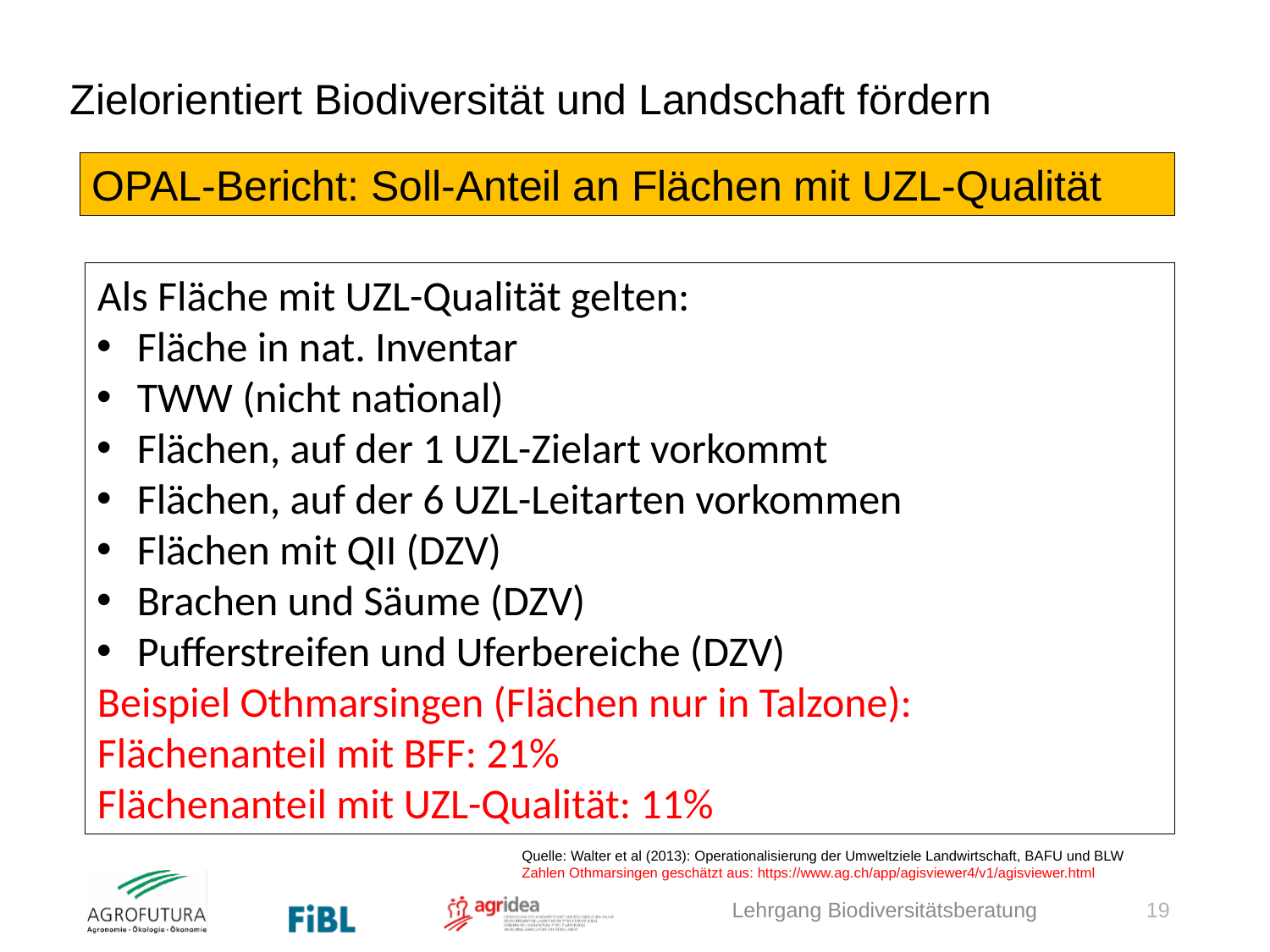

Zielorientiert Biodiversität und Landschaft fördern
OPAL-Bericht: Soll-Anteil an Flächen mit UZL-Qualität
Als Fläche mit UZL-Qualität gelten:
Fläche in nat. Inventar
TWW (nicht national)
Flächen, auf der 1 UZL-Zielart vorkommt
Flächen, auf der 6 UZL-Leitarten vorkommen
Flächen mit QII (DZV)
Brachen und Säume (DZV)
Pufferstreifen und Uferbereiche (DZV)
Beispiel Othmarsingen (Flächen nur in Talzone):
Flächenanteil mit BFF: 21%
Flächenanteil mit UZL-Qualität: 11%
Quelle: Walter et al (2013): Operationalisierung der Umweltziele Landwirtschaft, BAFU und BLW
Zahlen Othmarsingen geschätzt aus: https://www.ag.ch/app/agisviewer4/v1/agisviewer.html
Lehrgang Biodiversitätsberatung
19